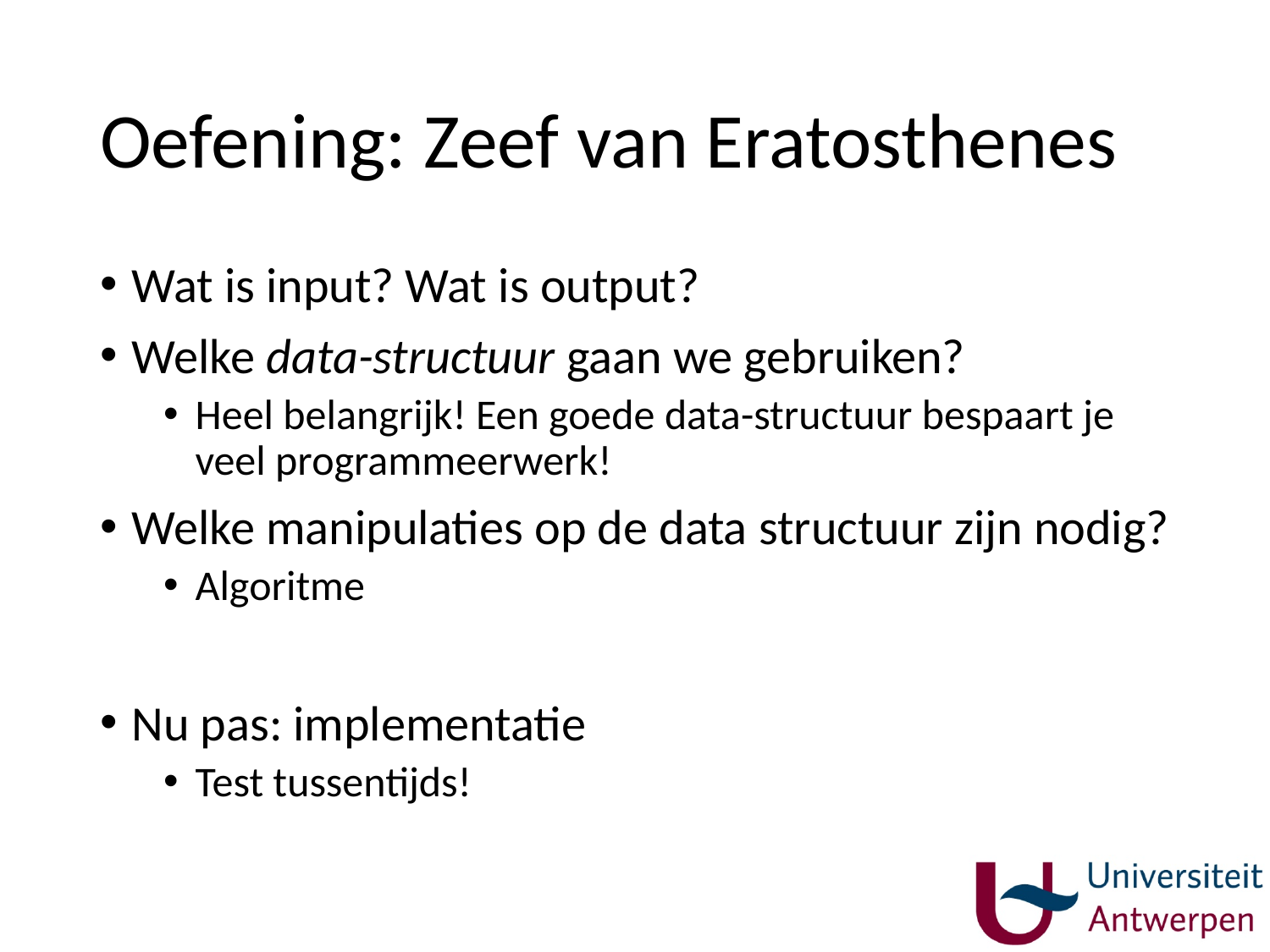

# Oefening: Zeef van Eratosthenes
Wat is input? Wat is output?
Welke data-structuur gaan we gebruiken?
Heel belangrijk! Een goede data-structuur bespaart je veel programmeerwerk!
Welke manipulaties op de data structuur zijn nodig?
Algoritme

Nu pas: implementatie
Test tussentijds!